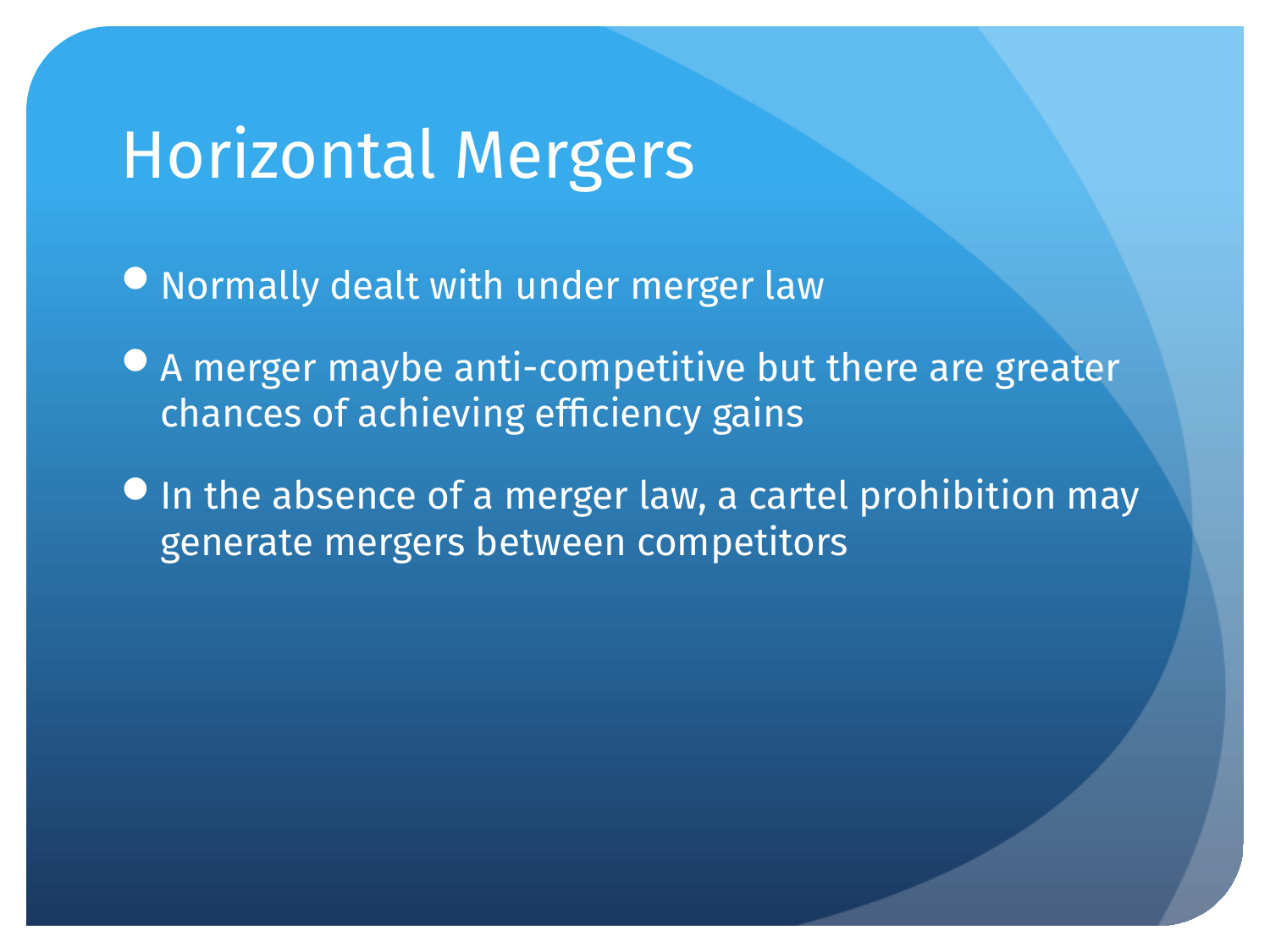

# Horizontal Mergers
Normally dealt with under merger law
A merger maybe anti-competitive but there are greater chances of achieving efficiency gains
In the absence of a merger law, a cartel prohibition may generate mergers between competitors